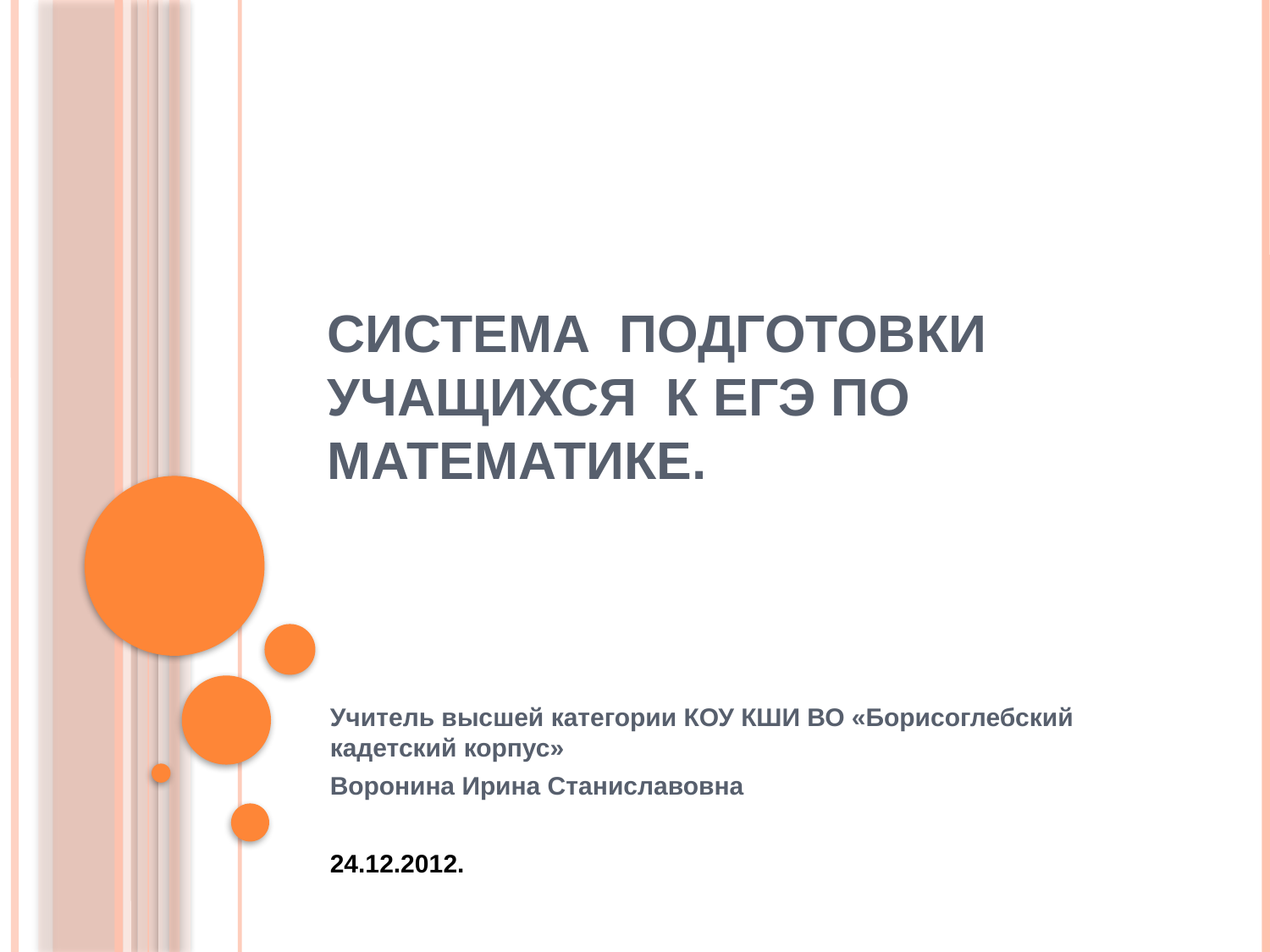

# Система  подготовки учащихся  к ЕГЭ по математике.
Учитель высшей категории КОУ КШИ ВО «Борисоглебский кадетский корпус»
Воронина Ирина Станиславовна

24.12.2012.